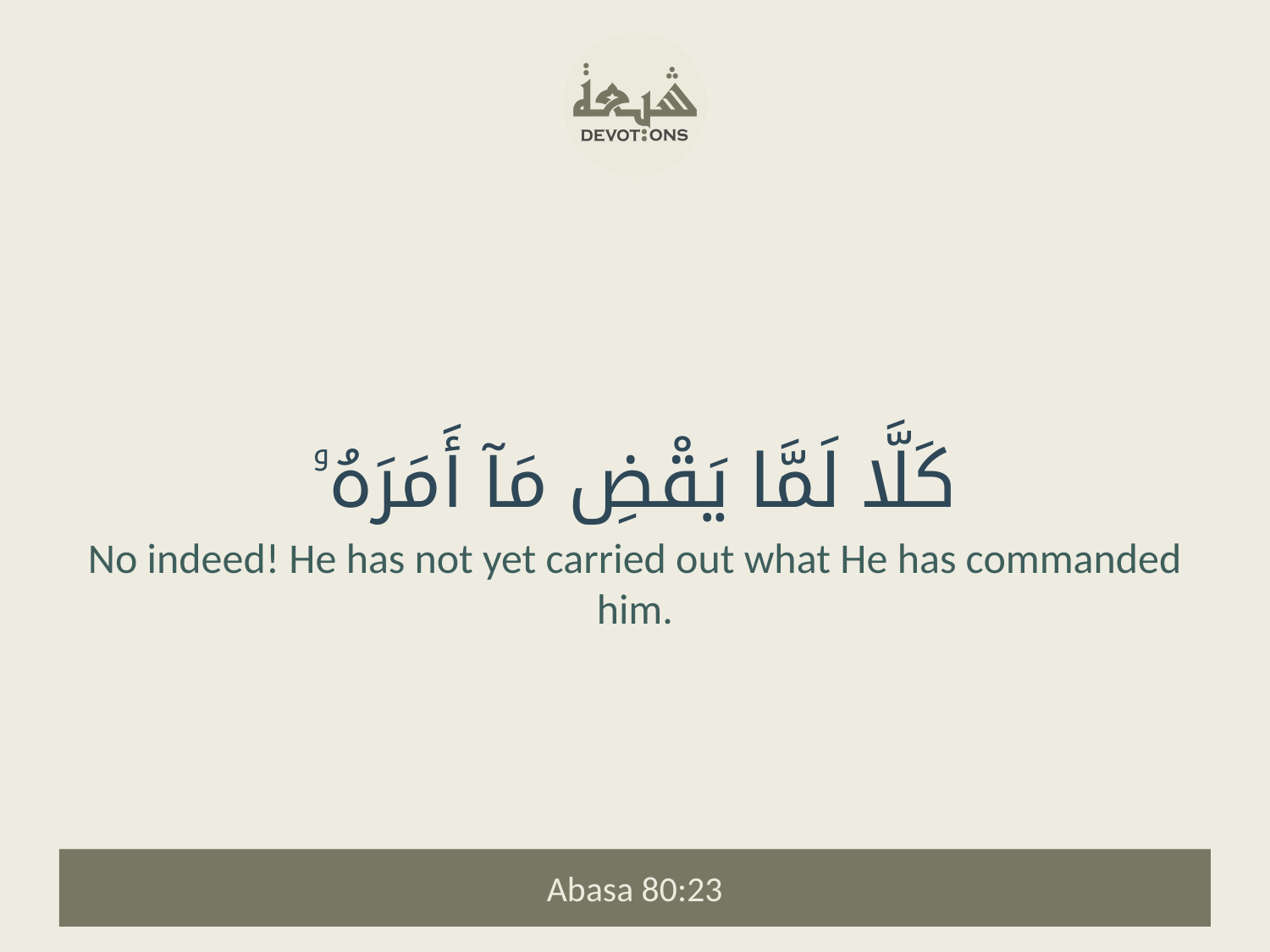

كَلَّا لَمَّا يَقْضِ مَآ أَمَرَهُۥ
No indeed! He has not yet carried out what He has commanded him.
Abasa 80:23